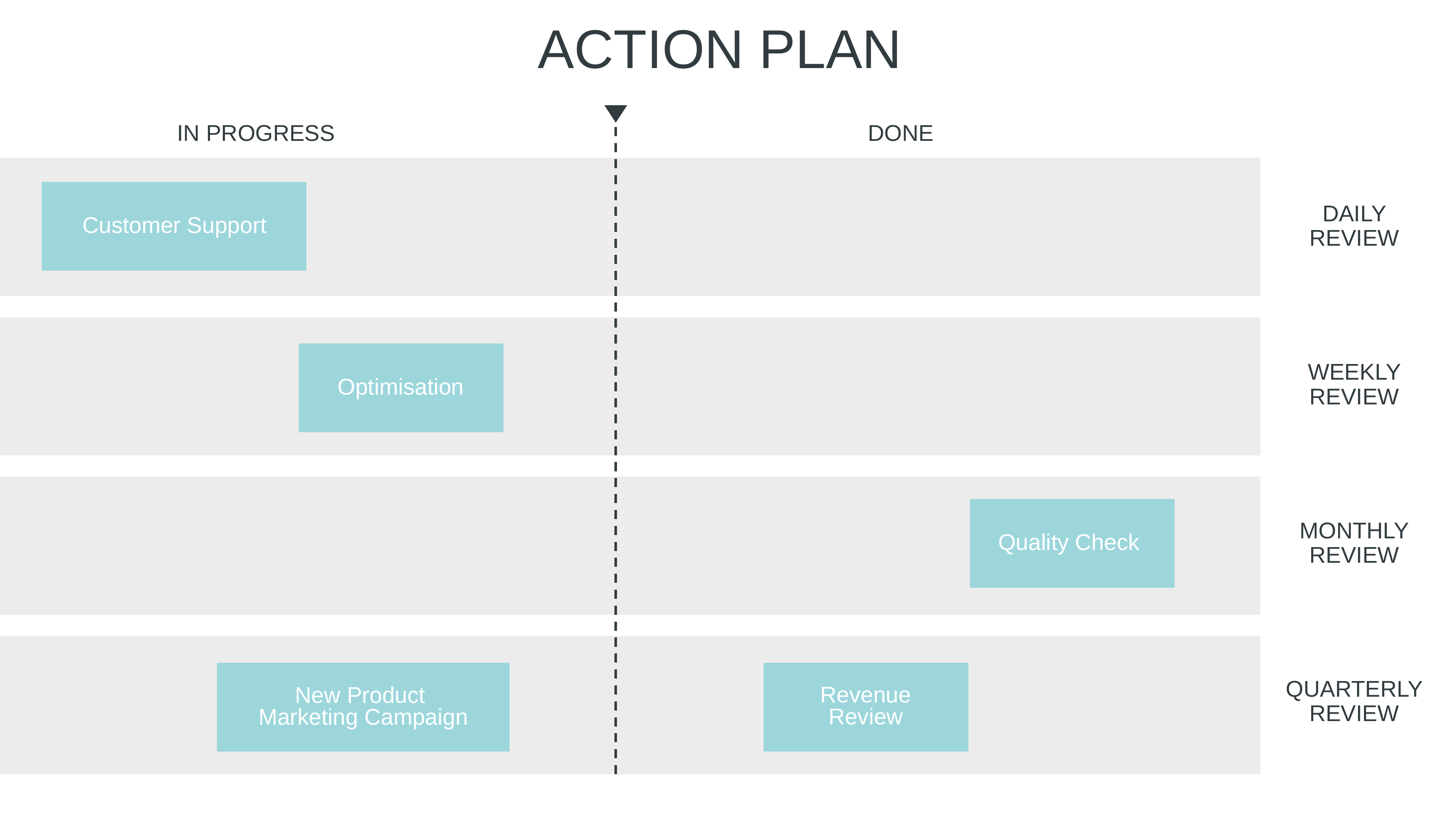

ACTION PLAN

IN PROGRESS
DONE

DAILY REVIEW
Customer Support

WEEKLY REVIEW
Optimisation

MONTHLY REVIEW
Quality Check

New Product
Marketing Campaign
QUARTERLY REVIEW
Revenue Review